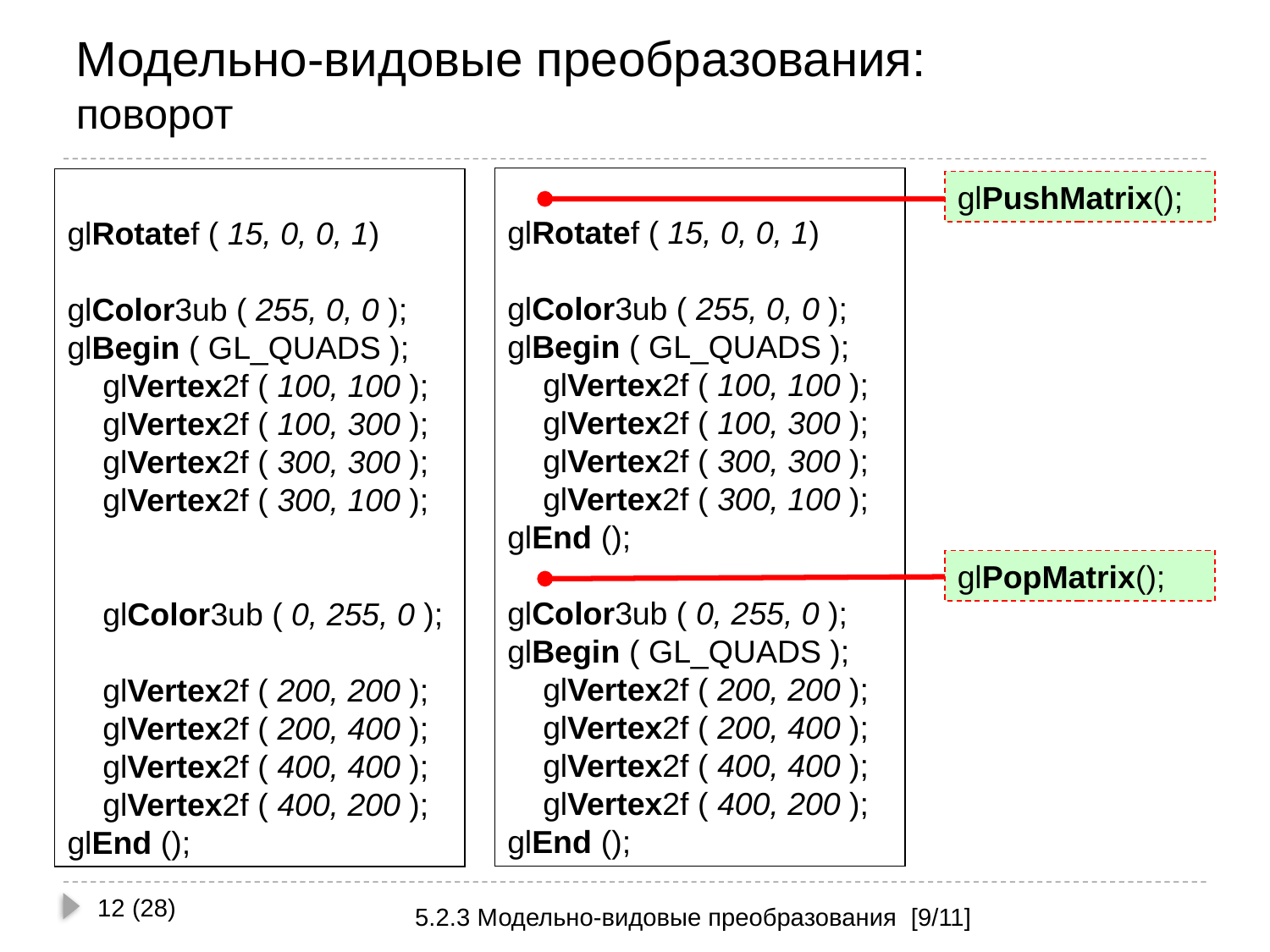

# Модельно-видовые преобразования: поворот

glRotatef ( 15, 0, 0, 1)

glColor3ub ( 255, 0, 0 );
glBegin ( GL_QUADS );
    glVertex2f ( 100, 100 );
    glVertex2f ( 100, 300 );
    glVertex2f ( 300, 300 );
    glVertex2f ( 300, 100 );
glEnd ();

glColor3ub ( 0, 255, 0 );
glBegin ( GL_QUADS );
    glVertex2f ( 200, 200 );
    glVertex2f ( 200, 400 );
    glVertex2f ( 400, 400 );
    glVertex2f ( 400, 200 );
glEnd ();

glRotatef ( 15, 0, 0, 1)

glColor3ub ( 255, 0, 0 );
glBegin ( GL_QUADS );
    glVertex2f ( 100, 100 );
    glVertex2f ( 100, 300 );
    glVertex2f ( 300, 300 );
    glVertex2f ( 300, 100 );

    glColor3ub ( 0, 255, 0 );

    glVertex2f ( 200, 200 );
    glVertex2f ( 200, 400 );
    glVertex2f ( 400, 400 );
    glVertex2f ( 400, 200 );
glEnd ();
glPushMatrix();

glPopMatrix();

12 (28)
5.2.3 Модельно-видовые преобразования  [9/11]